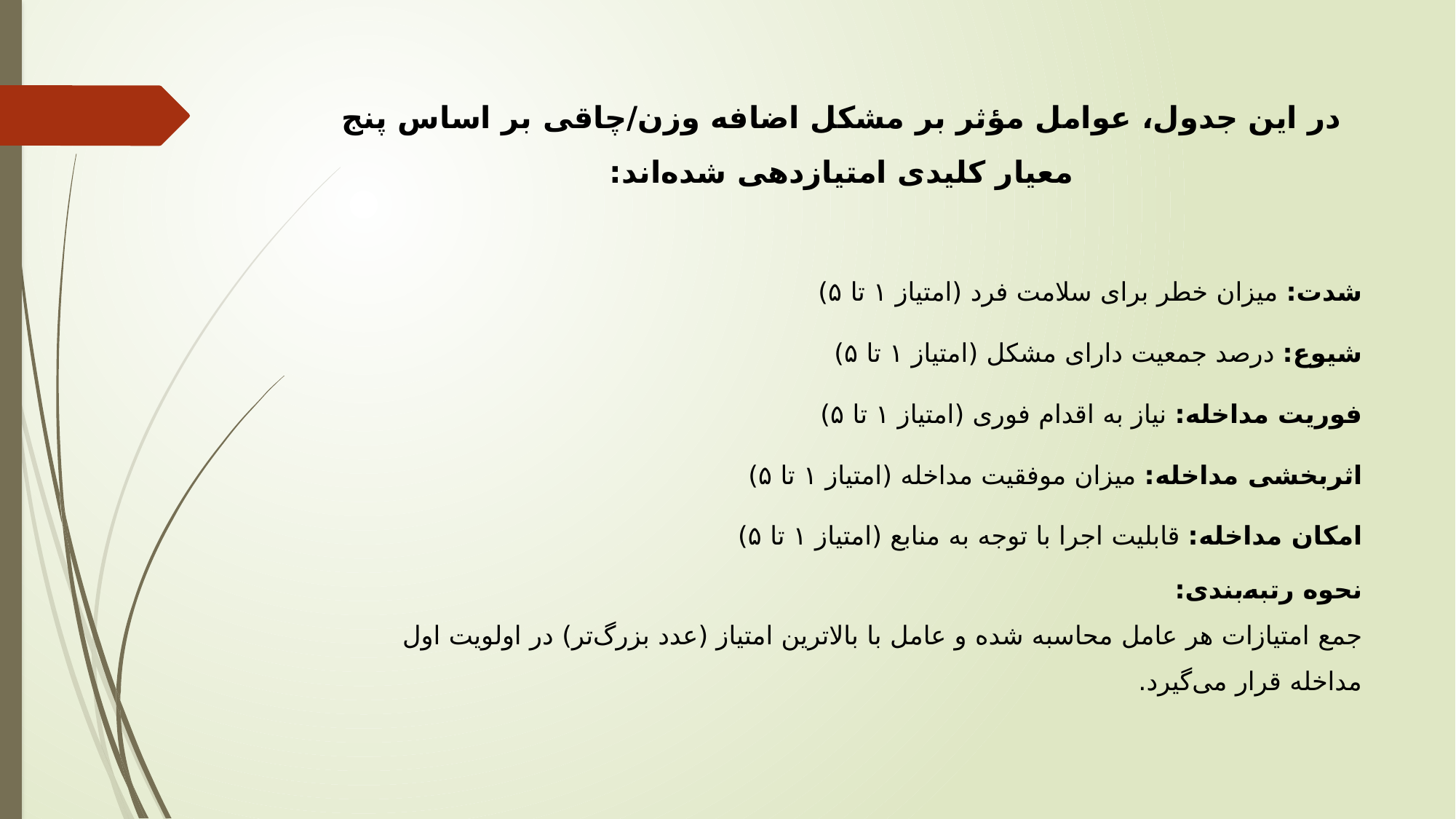

# در این جدول، عوامل مؤثر بر مشکل اضافه وزن/چاقی بر اساس پنج معیار کلیدی امتیازدهی شده‌اند:
شدت: میزان خطر برای سلامت فرد (امتیاز ۱ تا ۵)
شیوع: درصد جمعیت دارای مشکل (امتیاز ۱ تا ۵)
فوریت مداخله: نیاز به اقدام فوری (امتیاز ۱ تا ۵)
اثربخشی مداخله: میزان موفقیت مداخله (امتیاز ۱ تا ۵)
امکان مداخله: قابلیت اجرا با توجه به منابع (امتیاز ۱ تا ۵)
نحوه رتبه‌بندی:
جمع امتیازات هر عامل محاسبه شده و عامل با بالاترین امتیاز (عدد بزرگ‌تر) در اولویت اول مداخله قرار می‌گیرد.